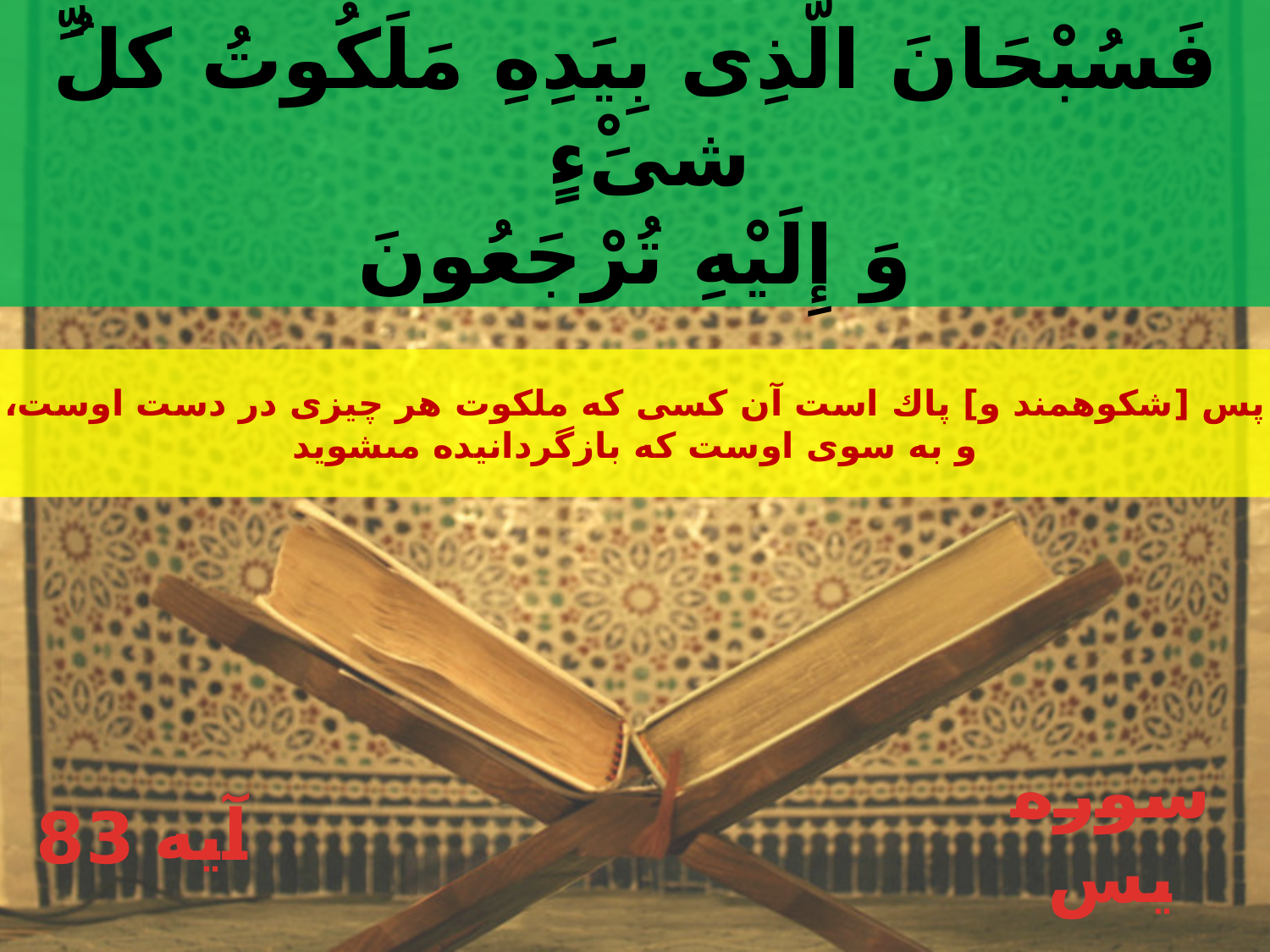

فَسُبْحَانَ الَّذِى بِيَدِهِ مَلَكُوتُ كلُ‏ِّ شىَ‏ْءٍ
وَ إِلَيْهِ تُرْجَعُونَ
پس [شكوهمند و] پاك است آن كسى كه ملكوت هر چيزى در دست اوست،
و به سوى اوست كه بازگردانيده مى‏شويد
83